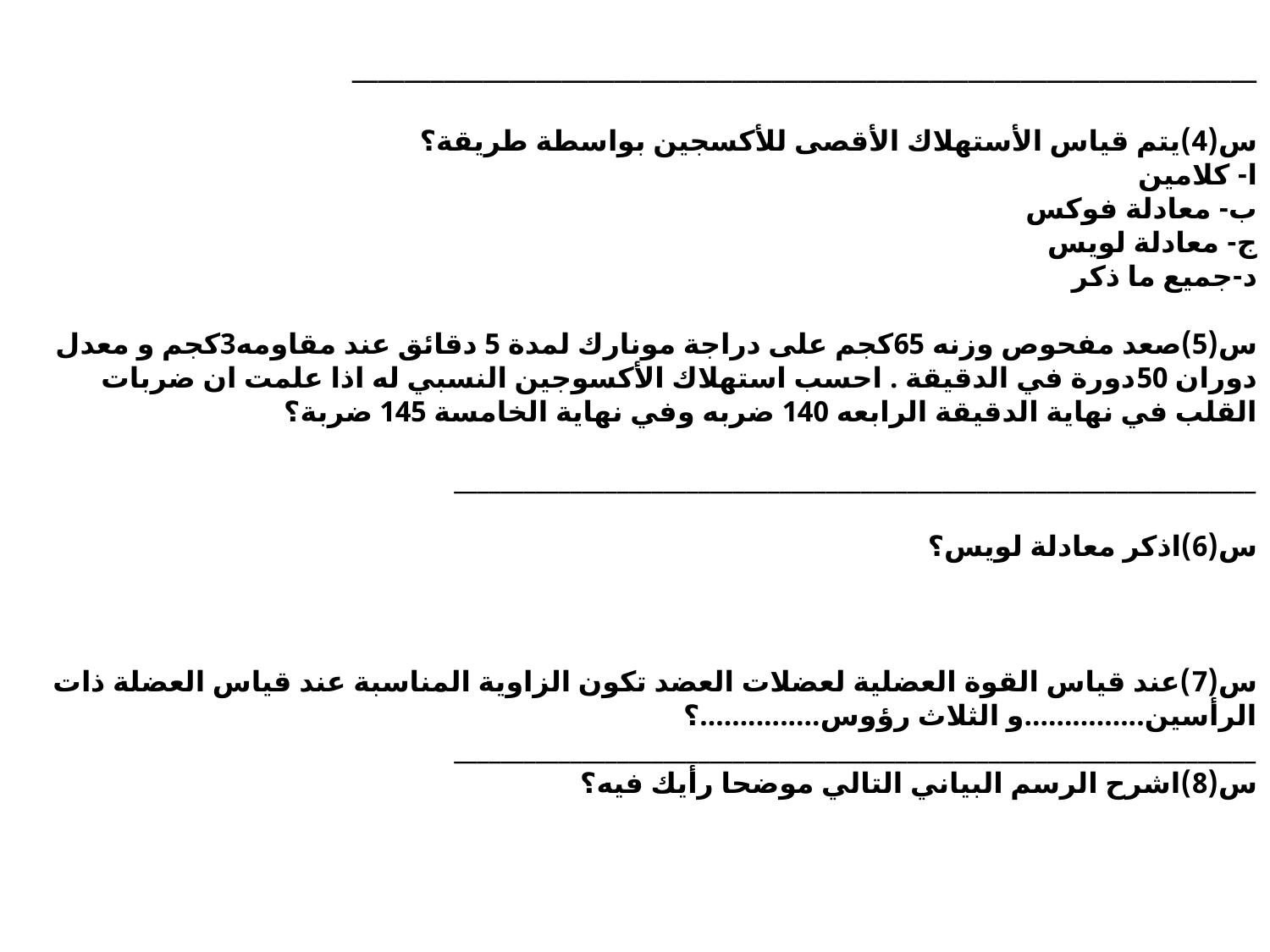

_____________________________________________________________________

س(4)يتم قياس الأستهلاك الأقصى للأكسجين بواسطة طريقة؟
ا- كلامين
ب- معادلة فوكس
ج- معادلة لويس
د-جميع ما ذكر

س(5)صعد مفحوص وزنه 65كجم على دراجة مونارك لمدة 5 دقائق عند مقاومه3كجم و معدل دوران 50دورة في الدقيقة . احسب استهلاك الأكسوجين النسبي له اذا علمت ان ضربات القلب في نهاية الدقيقة الرابعه 140 ضربه وفي نهاية الخامسة 145 ضربة؟

_____________________________________________________________________

س(6)اذكر معادلة لويس؟

س(7)عند قياس القوة العضلية لعضلات العضد تكون الزاوية المناسبة عند قياس العضلة ذات الرأسين...............و الثلاث رؤوس...............؟
_____________________________________________________________________
س(8)اشرح الرسم البياني التالي موضحا رأيك فيه؟